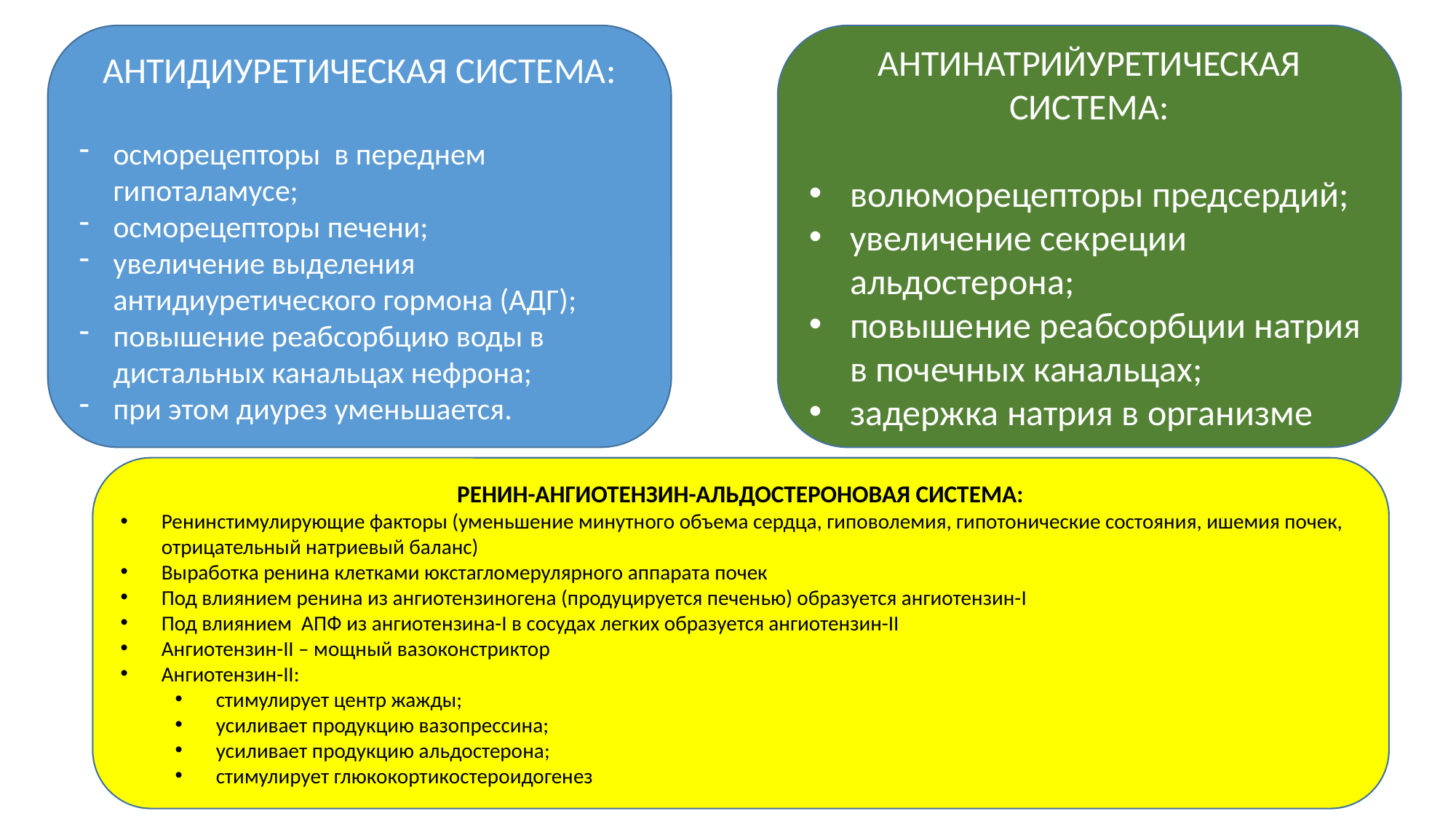

АНТИДИУРЕТИЧЕСКАЯ СИСТЕМА:

осморецепторы  в переднем гипоталамусе;
осморецепторы печени;
увеличение выделения антидиуретического гормона (АДГ);
повышение реабсорбцию воды в дистальных канальцах нефрона;
при этом диурез уменьшается.
АНТИНАТРИЙУРЕТИЧЕСКАЯ СИСТЕМА:

волюморецепторы предсердий;
увеличение секреции альдостерона;
повышение реабсорбции натрия в почечных канальцах;
задержка натрия в организме
Ренин-ангиотензин-альдостероновая система:
Ренинстимулирующие факторы (уменьшение минутного объема сердца, гиповолемия, гипотонические состояния, ишемия почек, отрицательный натриевый баланс)
Выработка ренина клетками юкстагломерулярного аппарата почек
Под влиянием ренина из ангиотензиногена (продуцируется печенью) образуется ангиотензин-I
Под влиянием  АПФ из ангиотензина-I в сосудах легких образуется ангиотензин-II
Ангиотензин-II – мощный вазоконстриктор
Ангиотензин-II:
стимулирует центр жажды;
усиливает продукцию вазопрессина;
усиливает продукцию альдостерона;
стимулирует глюкокортикостероидогенез